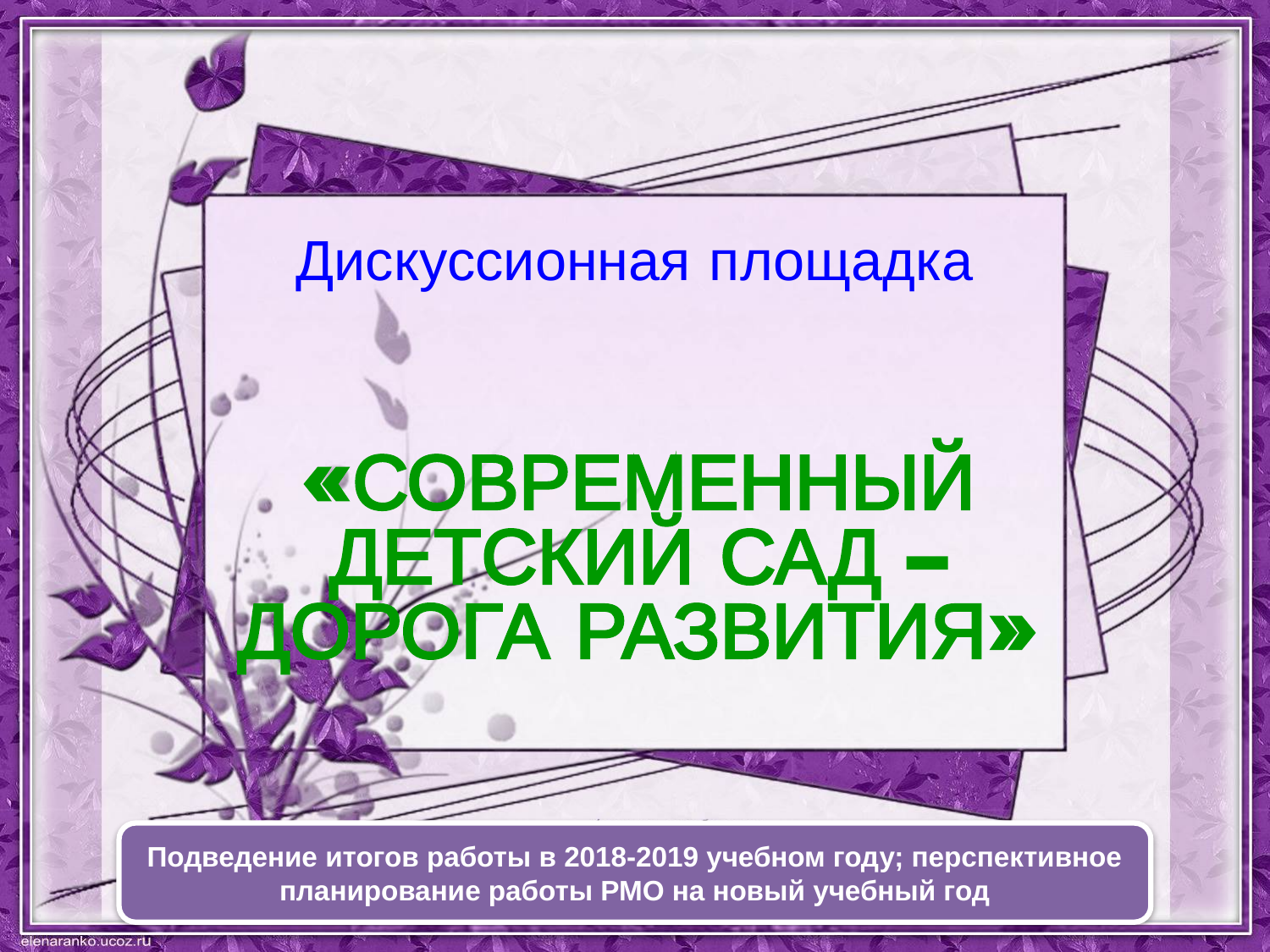

Дискуссионная площадка
«СОВРЕМЕННЫЙ ДЕТСКИЙ САД – ДОРОГА РАЗВИТИЯ»

Подведение итогов работы в 2018-2019 учебном году; перспективное планирование работы РМО на новый учебный год